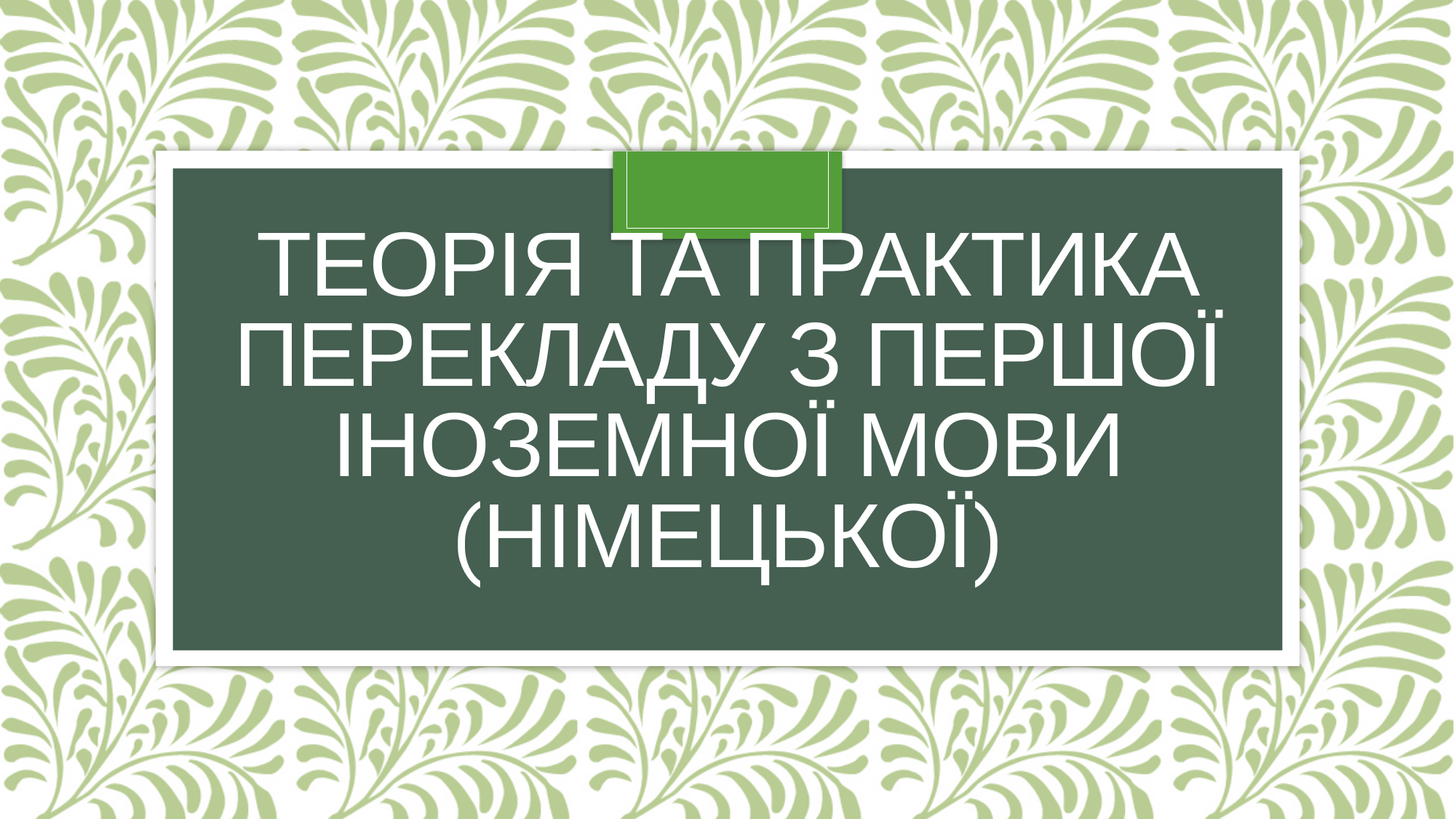

# ТЕОРІЯ ТА ПРАКТИКА ПЕРЕКЛАДУ З ПЕРШОЇ ІНОЗЕМНОЇ МОВИ (НІМЕЦЬКОЇ)